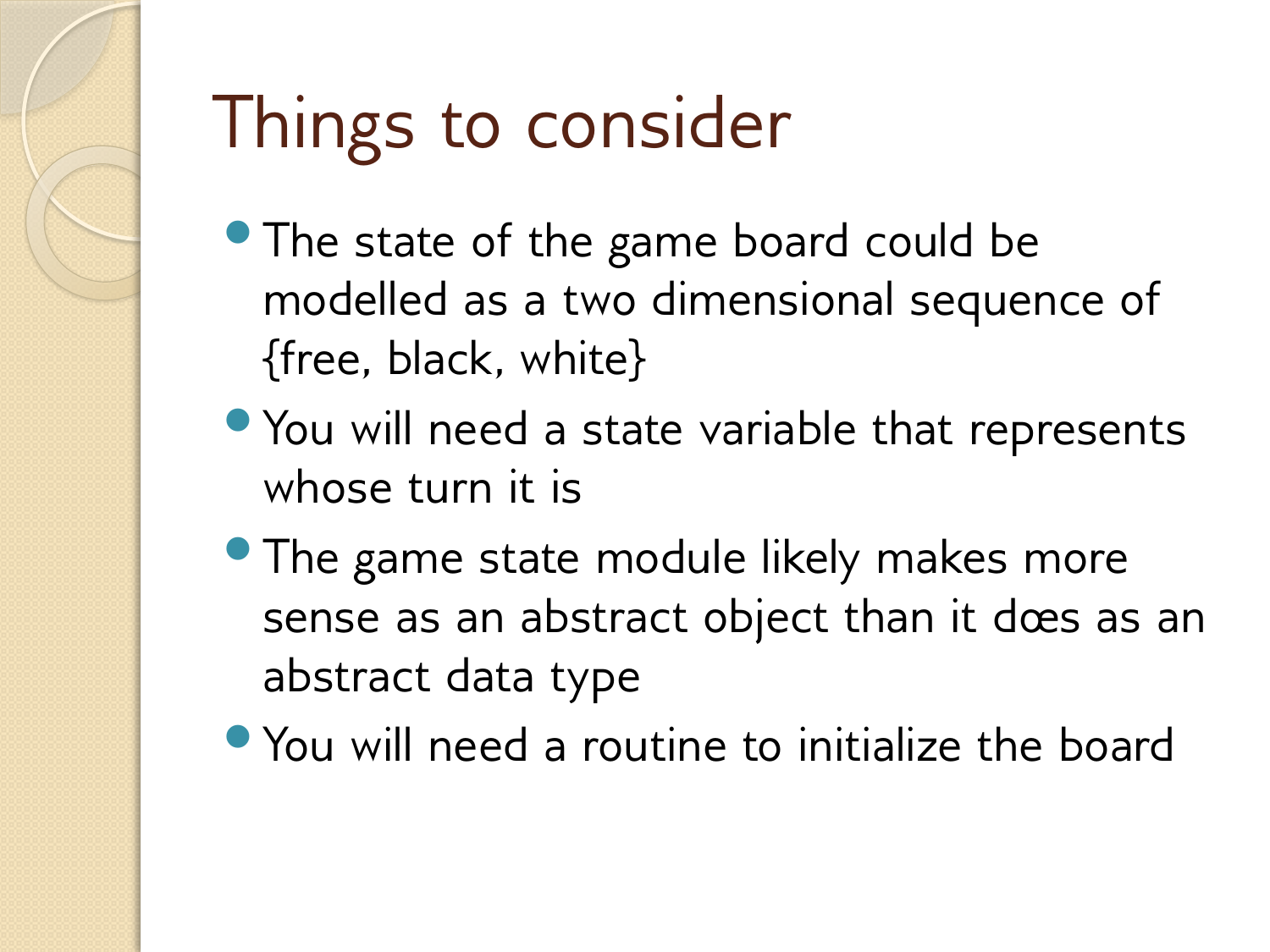

# Things to consider
The state of the game board could be modelled as a two dimensional sequence of {free, black, white}
You will need a state variable that represents whose turn it is
The game state module likely makes more sense as an abstract object than it does as an abstract data type
You will need a routine to initialize the board